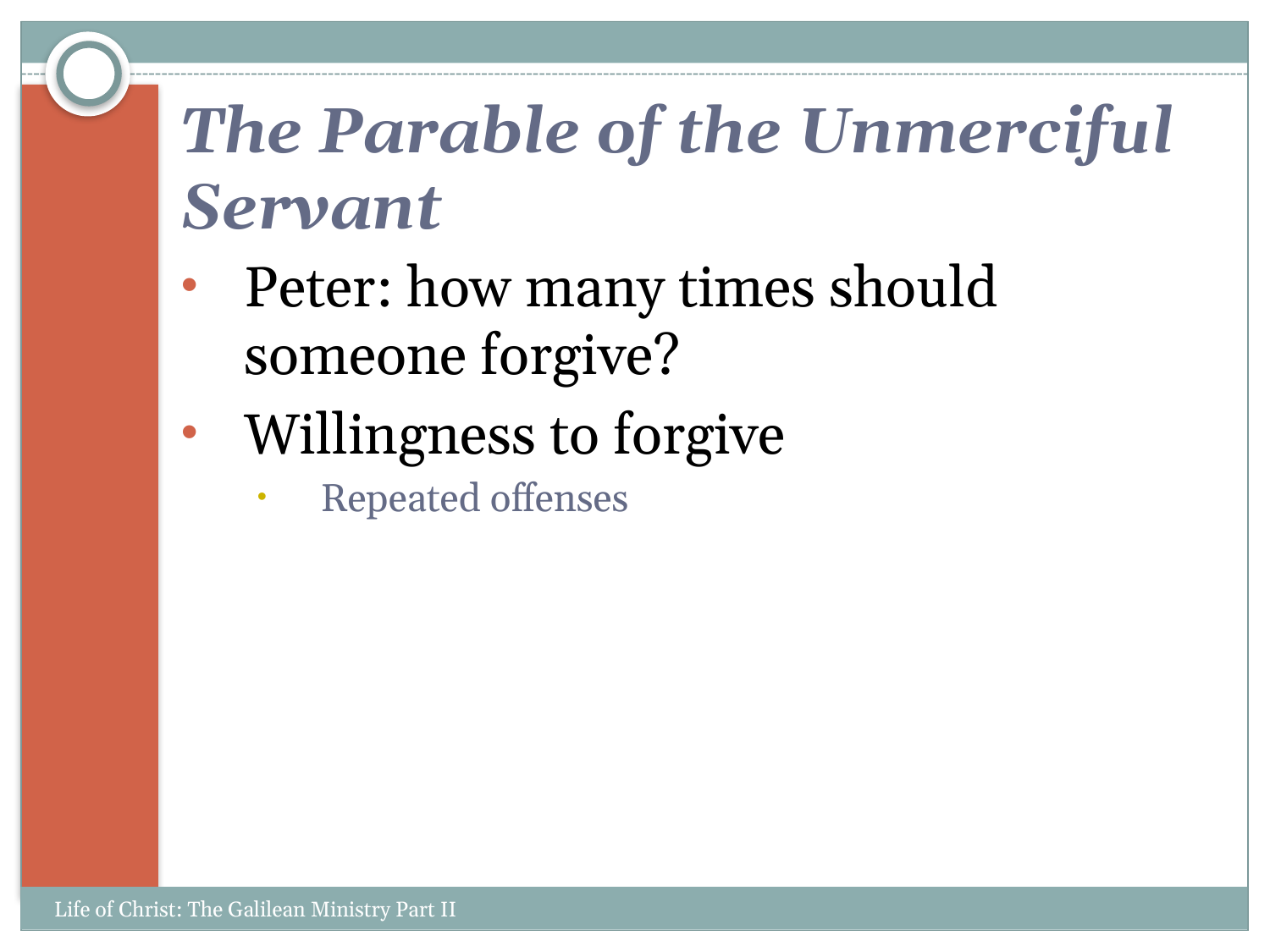

# The Parable of the Unmerciful Servant
Peter: how many times should someone forgive?
Willingness to forgive
Repeated offenses
Life of Christ: The Galilean Ministry Part II